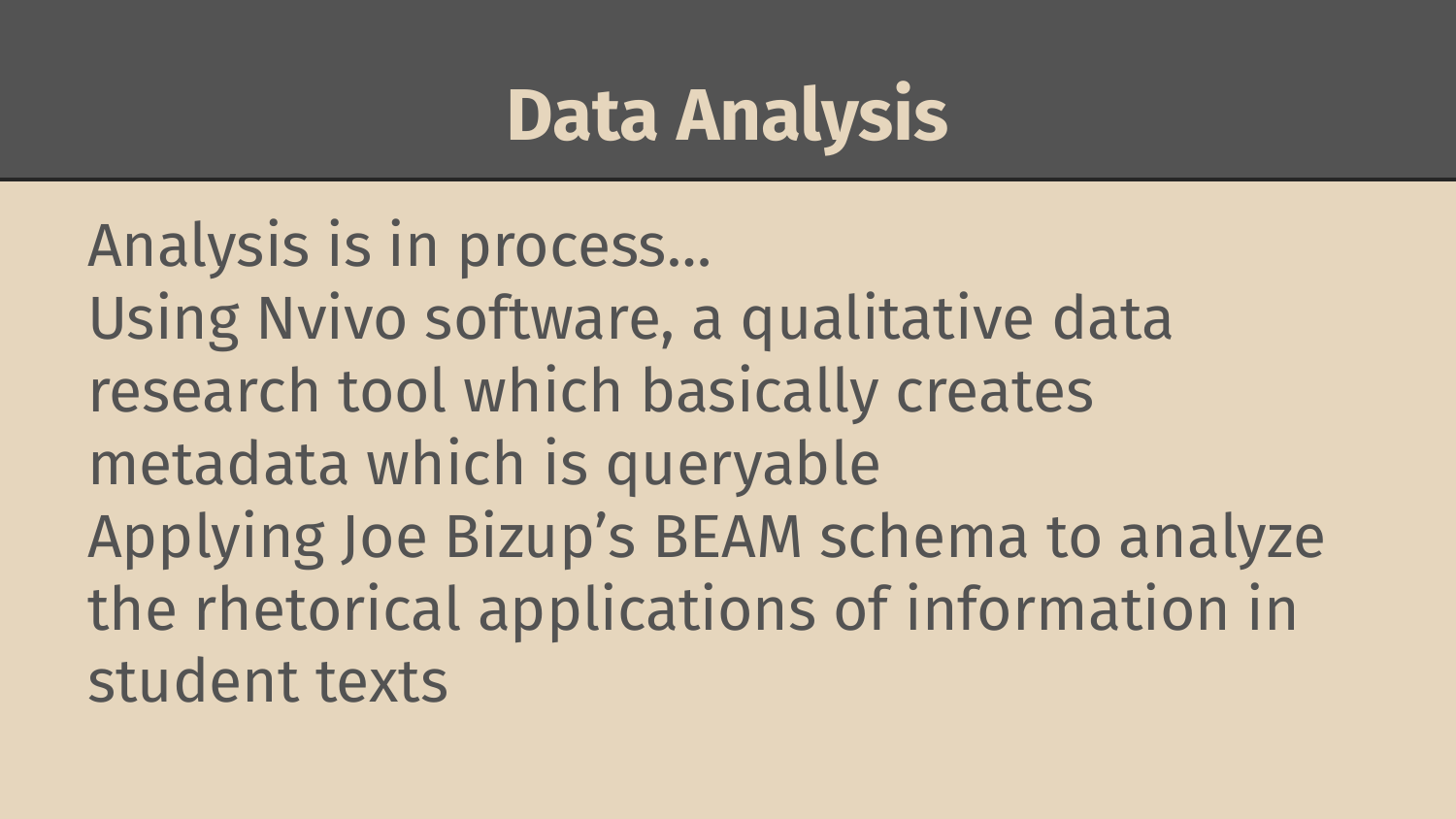

# Data Analysis
Analysis is in process…
Using Nvivo software, a qualitative data research tool which basically creates metadata which is queryable
Applying Joe Bizup’s BEAM schema to analyze the rhetorical applications of information in student texts